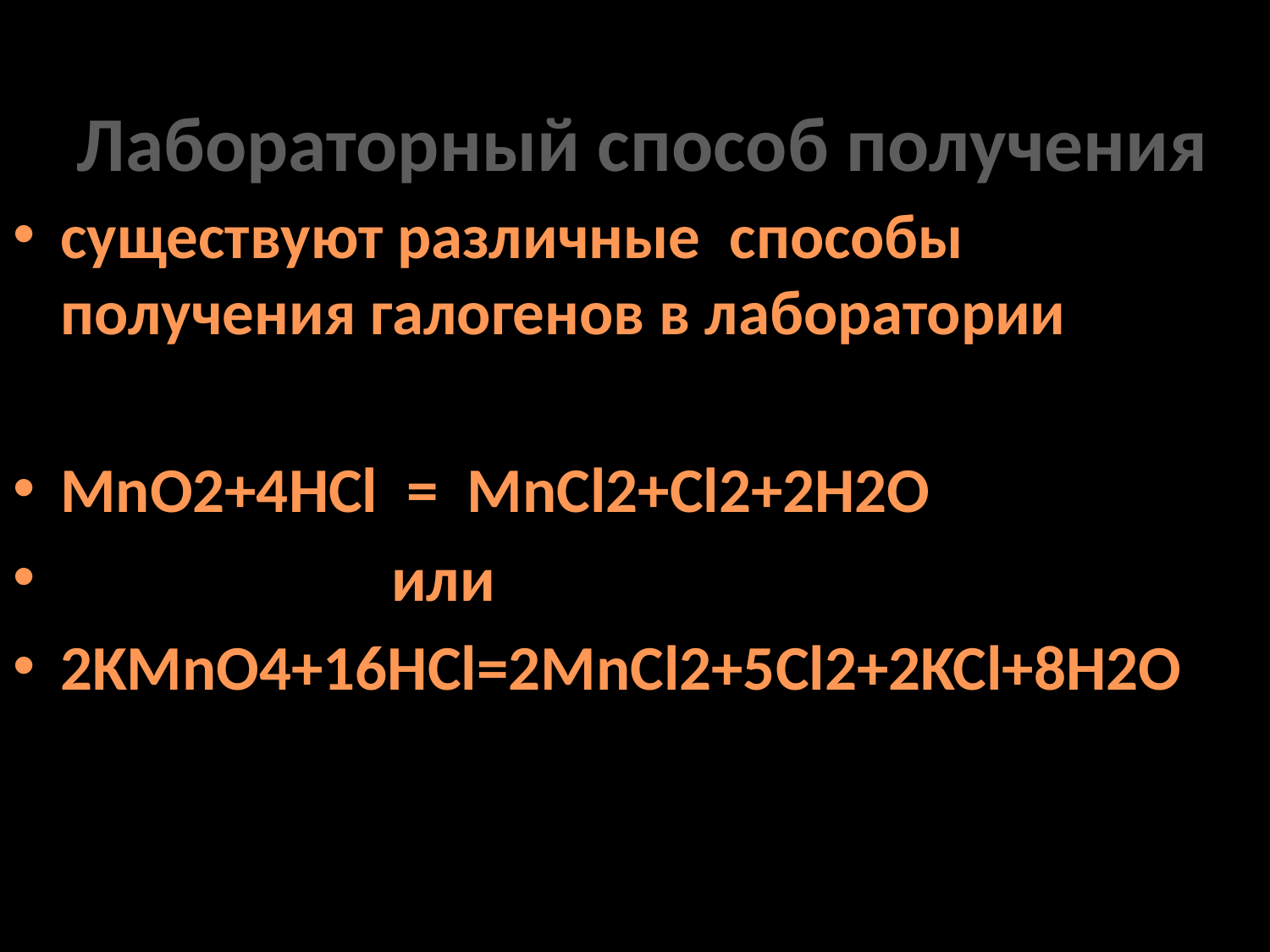

# Лабораторный способ получения
существуют различные  способы получения галогенов в лаборатории

MnO2+4HCl  =  MnCl2+Cl2+2H2O
                       или
2KMnO4+16HCl=2MnCl2+5Cl2+2KCl+8H2O